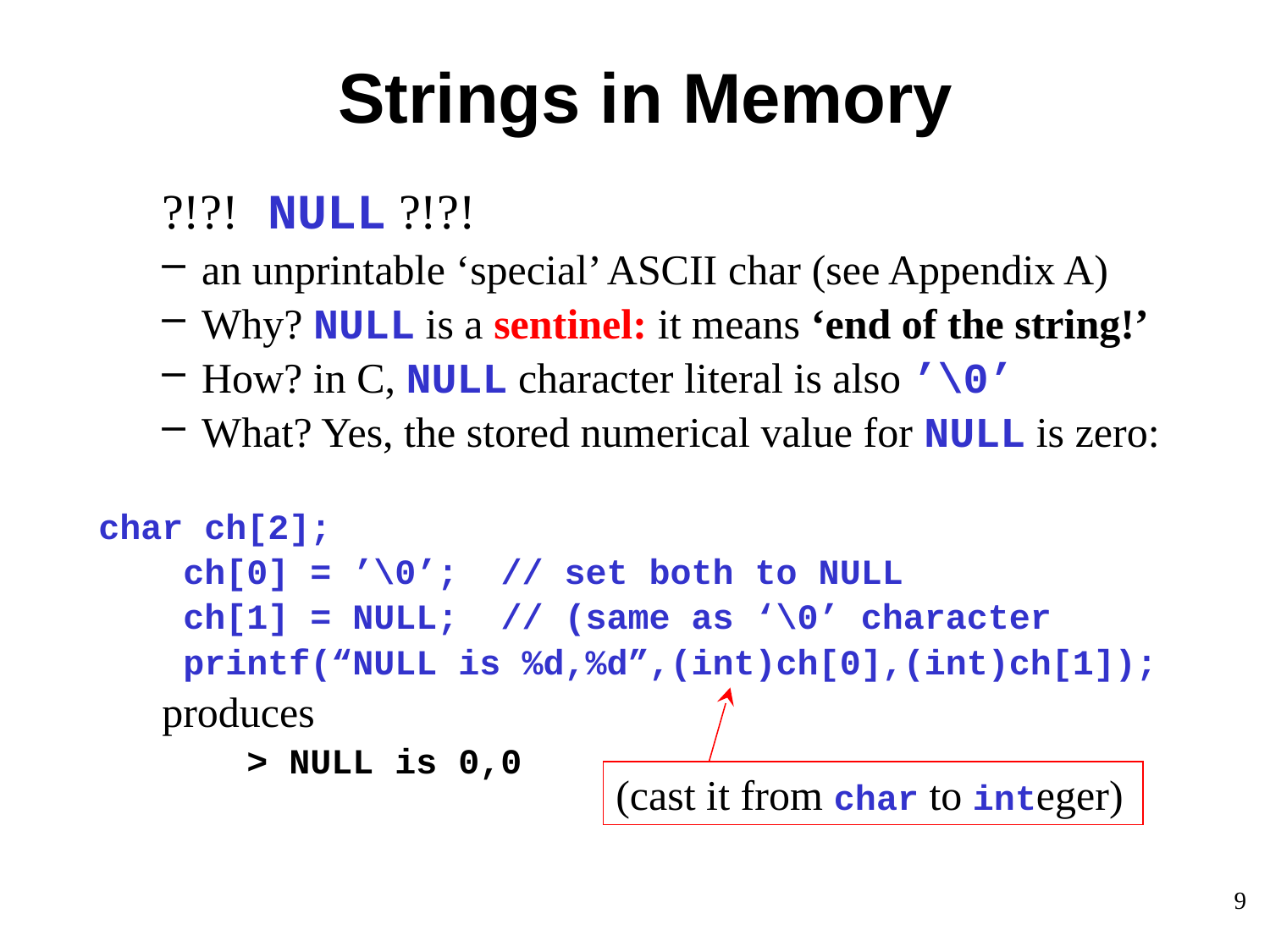

# Strings in Memory
?!?! NULL ?!?!
an unprintable ‘special’ ASCII char (see Appendix A)
Why? NULL is a sentinel: it means ‘end of the string!’
How? in C, NULL character literal is also ’\0’
What? Yes, the stored numerical value for NULL is zero:
char ch[2];
    ch[0] = ’\0’;  // set both to NULL
    ch[1] = NULL;  // (same as ‘\0’ character
    printf(“NULL is %d,%d”,(int)ch[0],(int)ch[1]);
produces
    > NULL is 0,0

(cast it from char to integer)
9